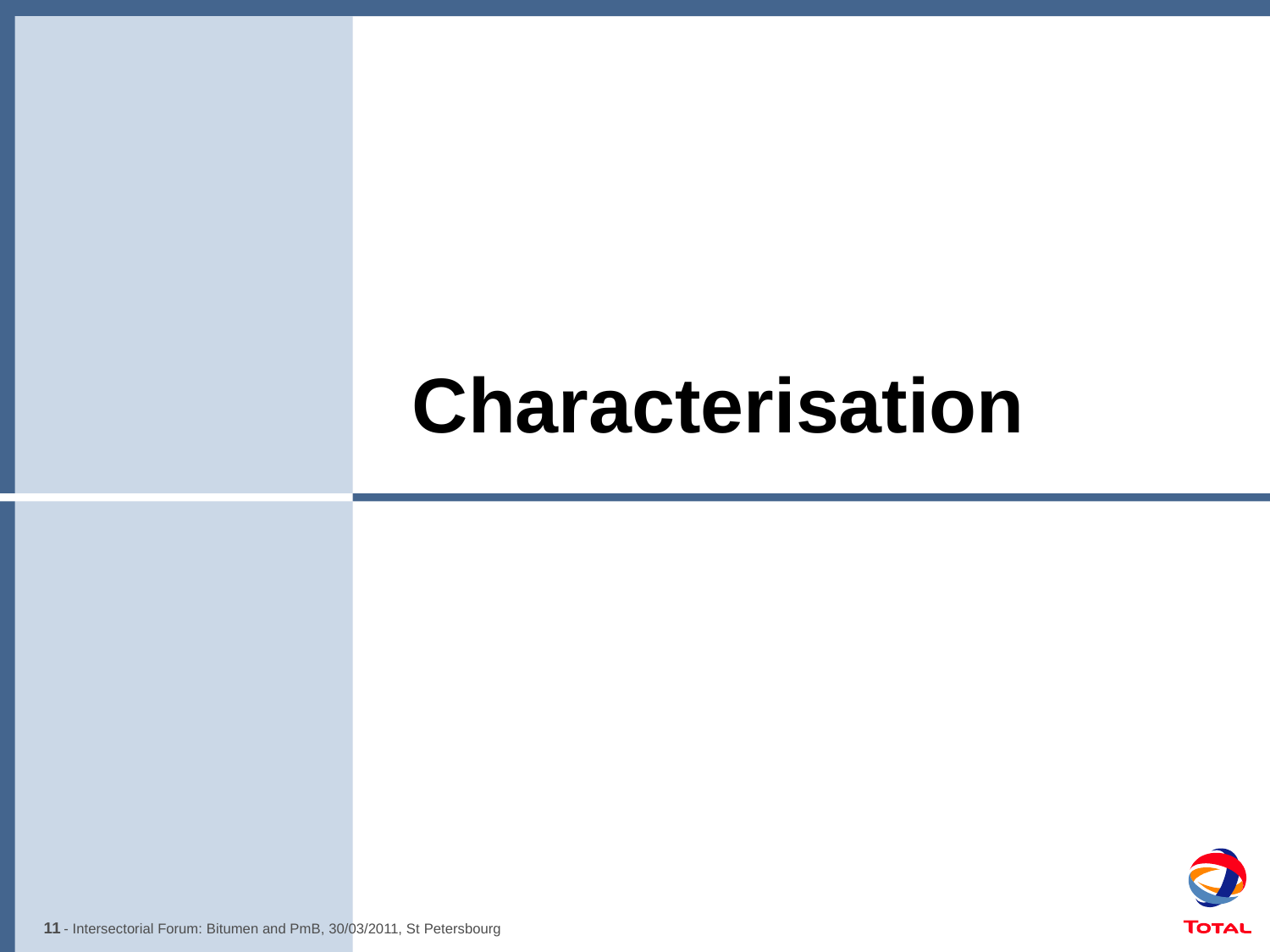

11
- Intersectorial Forum: Bitumen and PmB, 30/03/2011, St Petersbourg
Characterisation
11
- Références, date, lieu